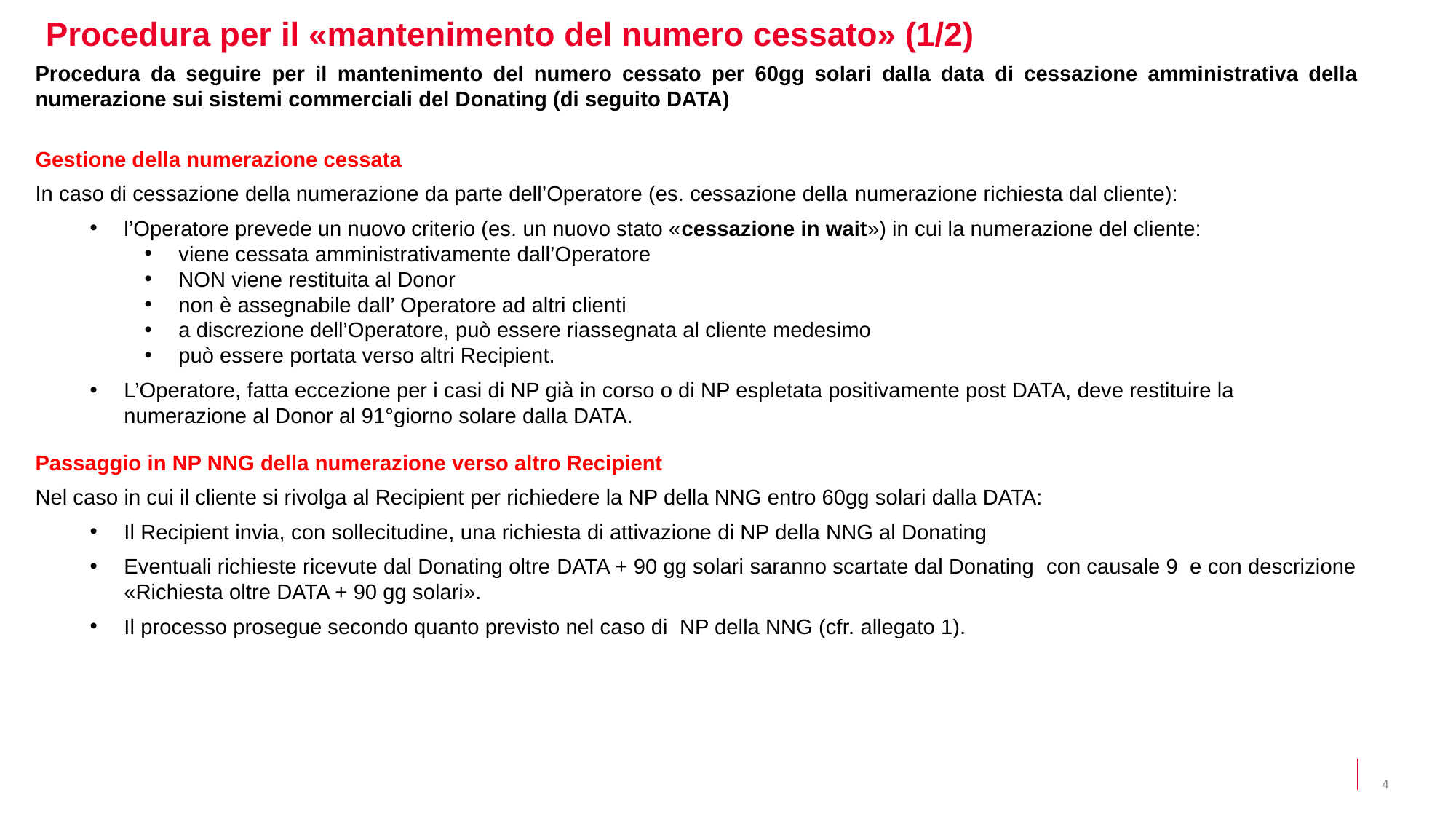

Procedura per il «mantenimento del numero cessato» (1/2)

Procedura da seguire per il mantenimento del numero cessato per 60gg solari dalla data di cessazione amministrativa della numerazione sui sistemi commerciali del Donating (di seguito DATA)

Gestione della numerazione cessata
In caso di cessazione della numerazione da parte dell’Operatore (es. cessazione della numerazione richiesta dal cliente):
l’Operatore prevede un nuovo criterio (es. un nuovo stato «cessazione in wait») in cui la numerazione del cliente:
viene cessata amministrativamente dall’Operatore
NON viene restituita al Donor
non è assegnabile dall’ Operatore ad altri clienti
a discrezione dell’Operatore, può essere riassegnata al cliente medesimo
può essere portata verso altri Recipient.
L’Operatore, fatta eccezione per i casi di NP già in corso o di NP espletata positivamente post DATA, deve restituire la numerazione al Donor al 91°giorno solare dalla DATA.

Passaggio in NP NNG della numerazione verso altro Recipient
Nel caso in cui il cliente si rivolga al Recipient per richiedere la NP della NNG entro 60gg solari dalla DATA:
Il Recipient invia, con sollecitudine, una richiesta di attivazione di NP della NNG al Donating
Eventuali richieste ricevute dal Donating oltre DATA + 90 gg solari saranno scartate dal Donating  con causale 9  e con descrizione «Richiesta oltre DATA + 90 gg solari».
Il processo prosegue secondo quanto previsto nel caso di  NP della NNG (cfr. allegato 1).